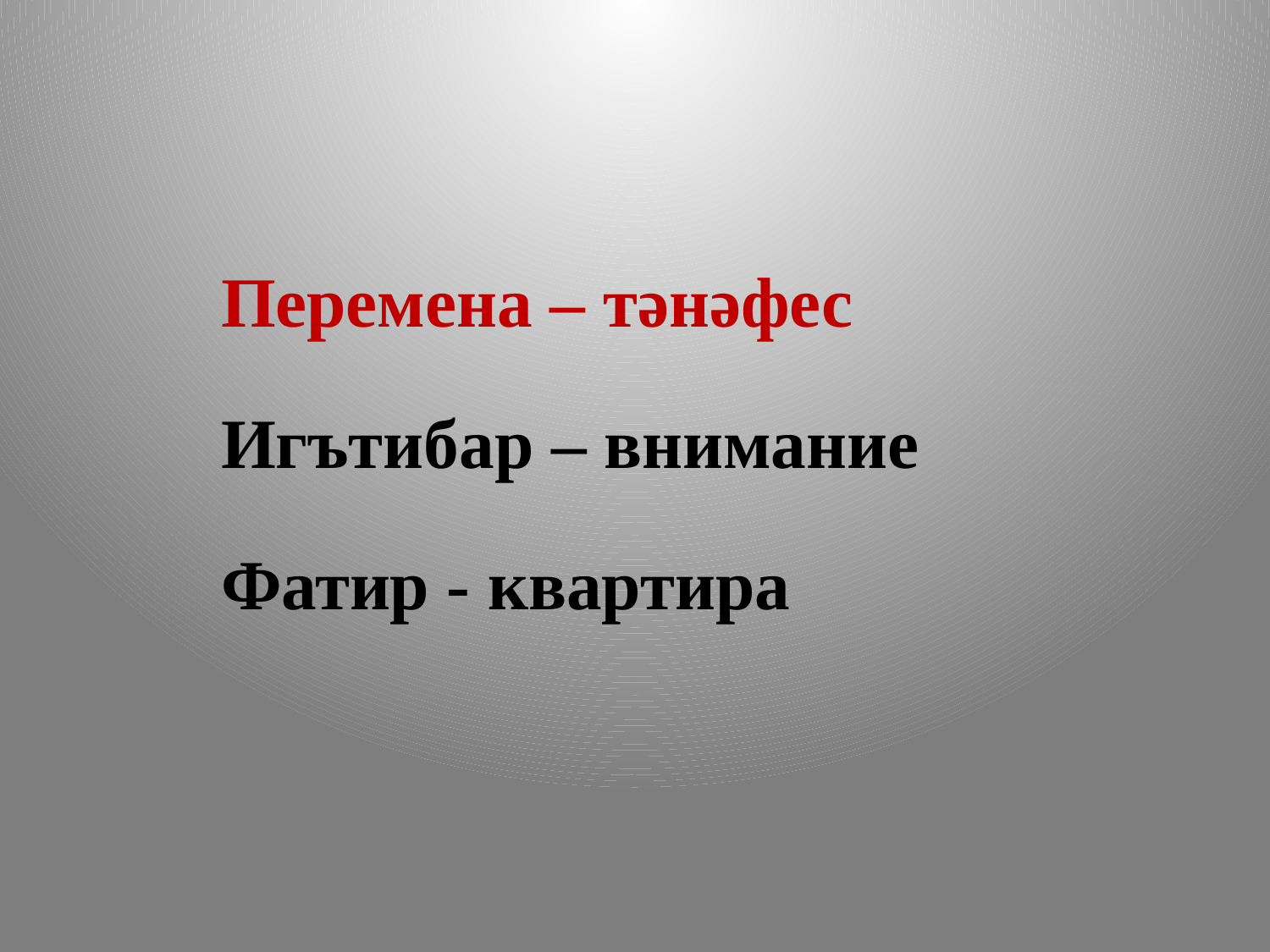

Перемена – тәнәфес
Игътибар – внимание
Фатир - квартира